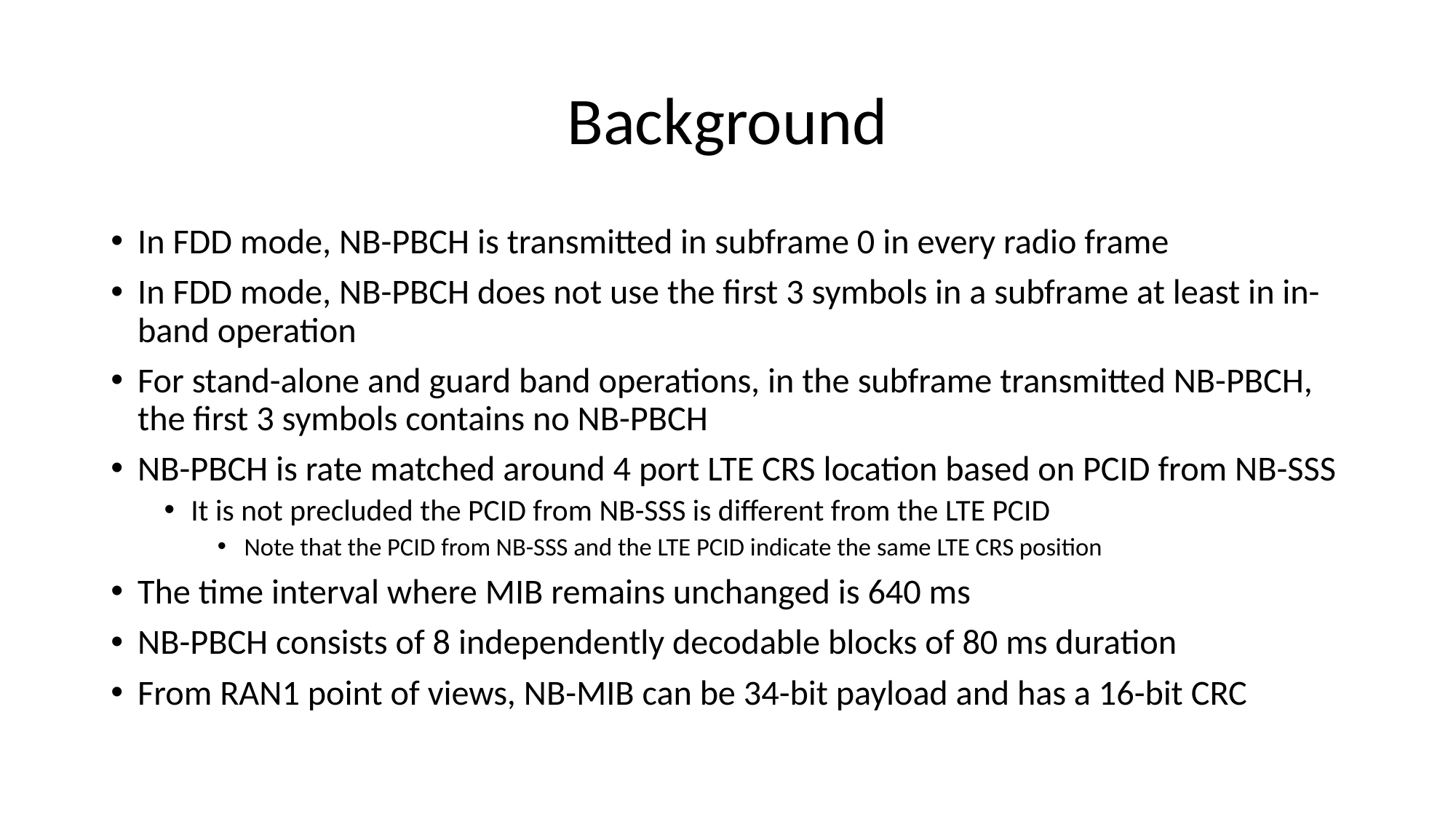

# Background
In FDD mode, NB-PBCH is transmitted in subframe 0 in every radio frame
In FDD mode, NB-PBCH does not use the first 3 symbols in a subframe at least in in-band operation
For stand-alone and guard band operations, in the subframe transmitted NB-PBCH, the first 3 symbols contains no NB-PBCH
NB-PBCH is rate matched around 4 port LTE CRS location based on PCID from NB-SSS
It is not precluded the PCID from NB-SSS is different from the LTE PCID
Note that the PCID from NB-SSS and the LTE PCID indicate the same LTE CRS position
The time interval where MIB remains unchanged is 640 ms
NB-PBCH consists of 8 independently decodable blocks of 80 ms duration
From RAN1 point of views, NB-MIB can be 34-bit payload and has a 16-bit CRC